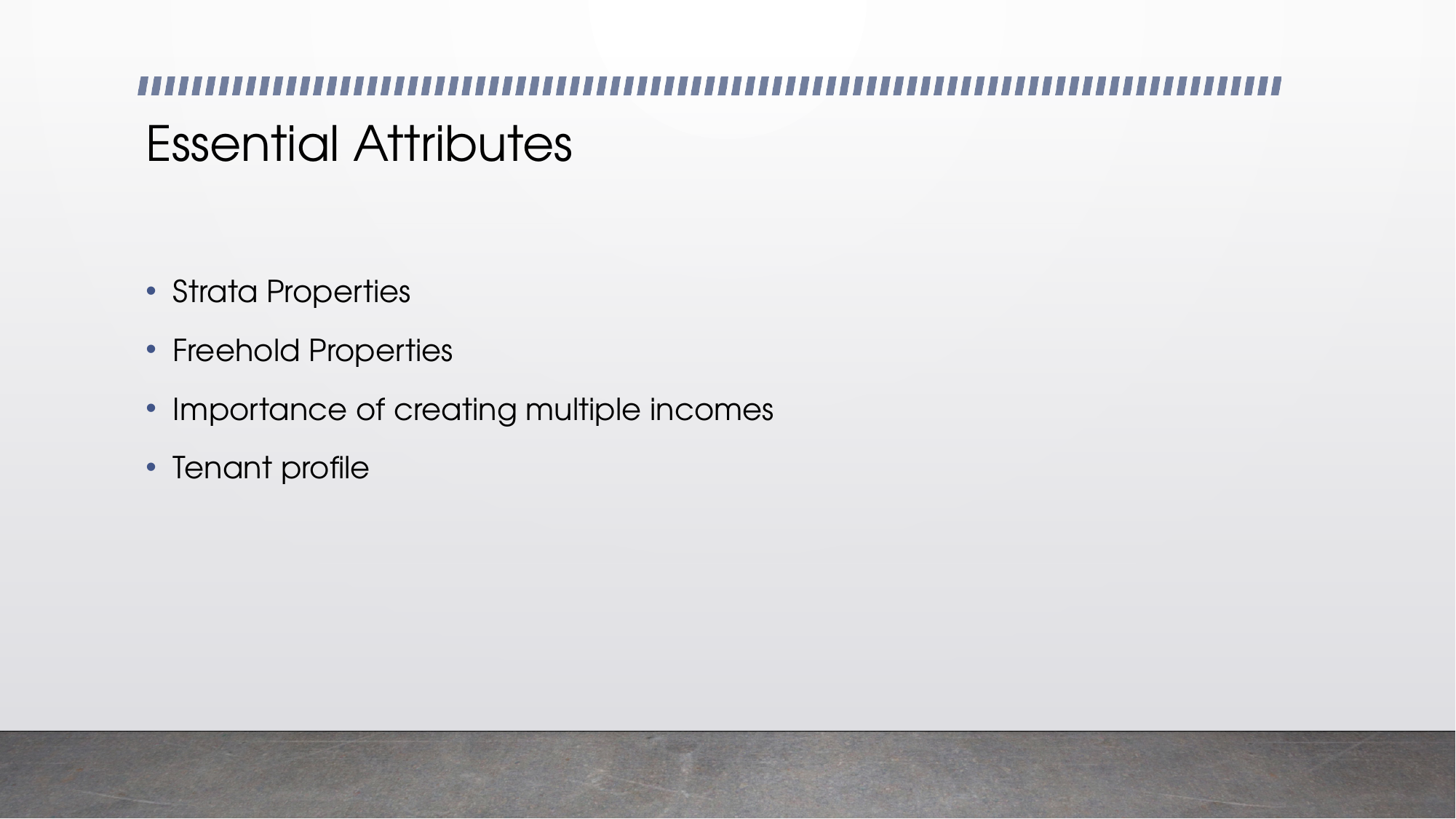

# Essential Attributes
Strata Properties
Freehold Properties
Importance of creating multiple incomes
Tenant profile